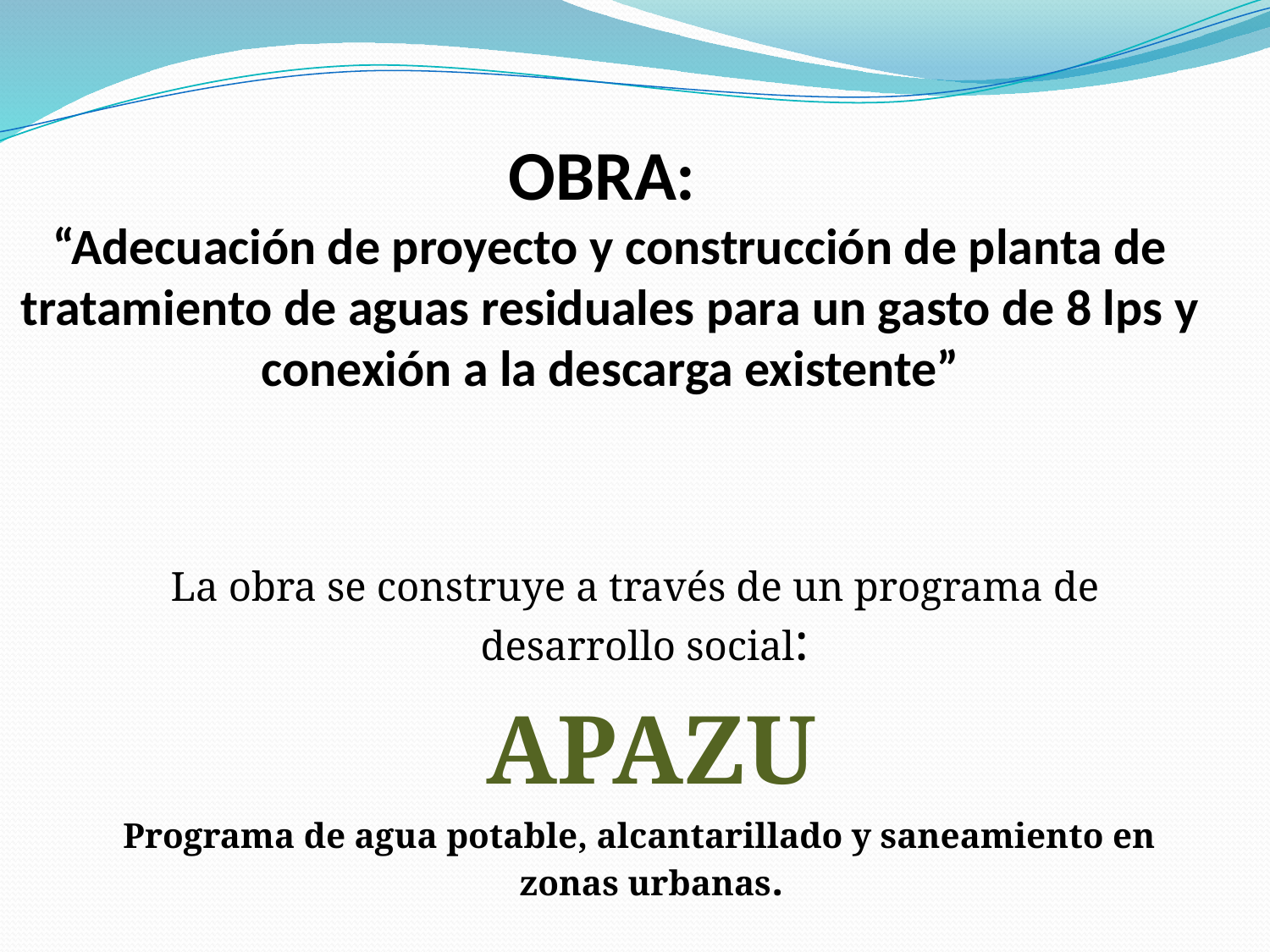

# OBRA: “Adecuación de proyecto y construcción de planta de tratamiento de aguas residuales para un gasto de 8 lps y conexión a la descarga existente”
La obra se construye a través de un programa de desarrollo social:
		APAZU
 Programa de agua potable, alcantarillado y saneamiento en zonas urbanas.